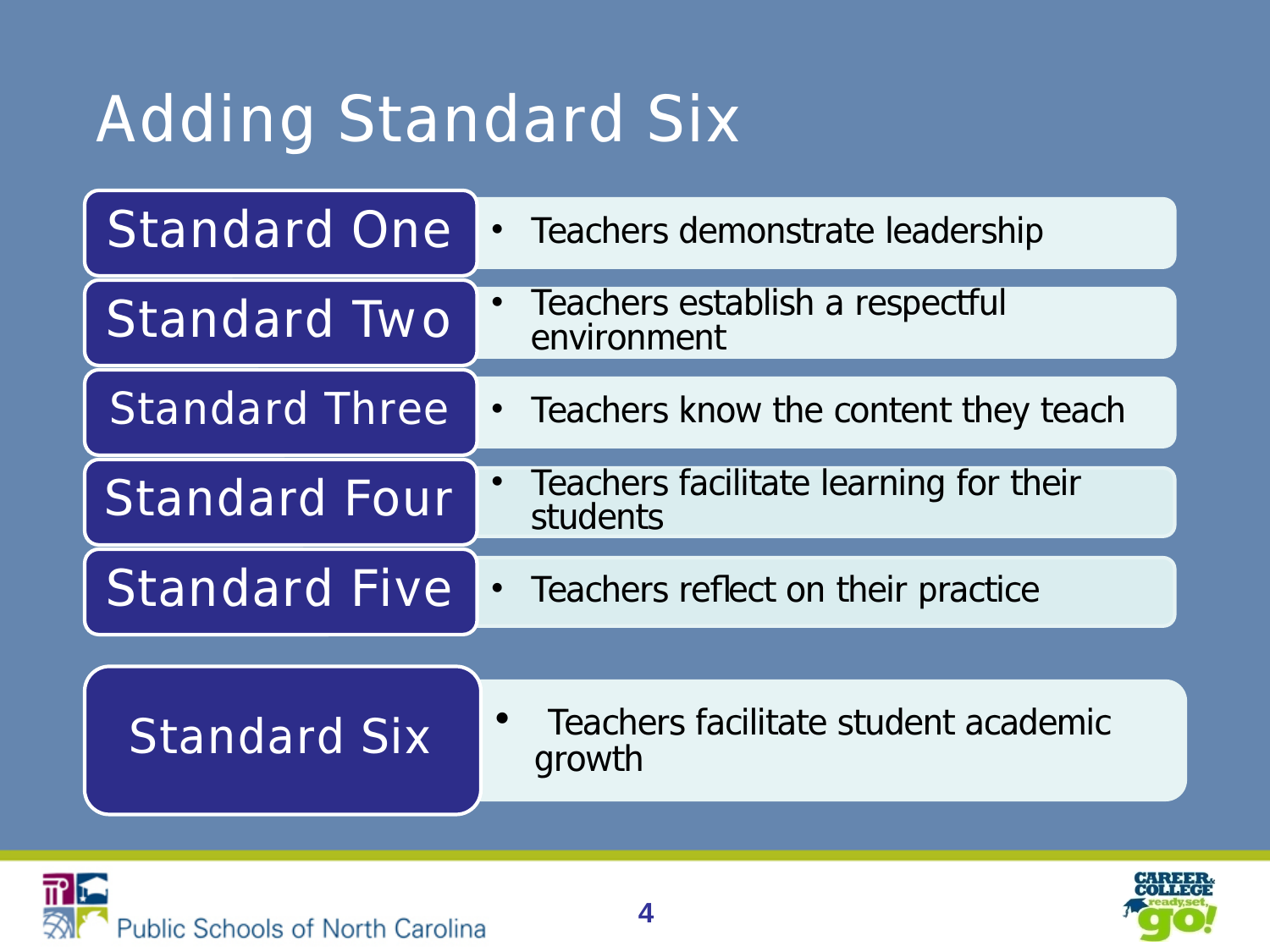

# Adding Standard Six

Standard One
Teachers demonstrate leadership
Standard Two
Teachers establish a respectful environment
Standard Three
Teachers know the content they teach
Standard Four
Standard Five
Teachers facilitate learning for their students
Teachers reflect on their practice
Standard Six
 Teachers facilitate student academic growth
4